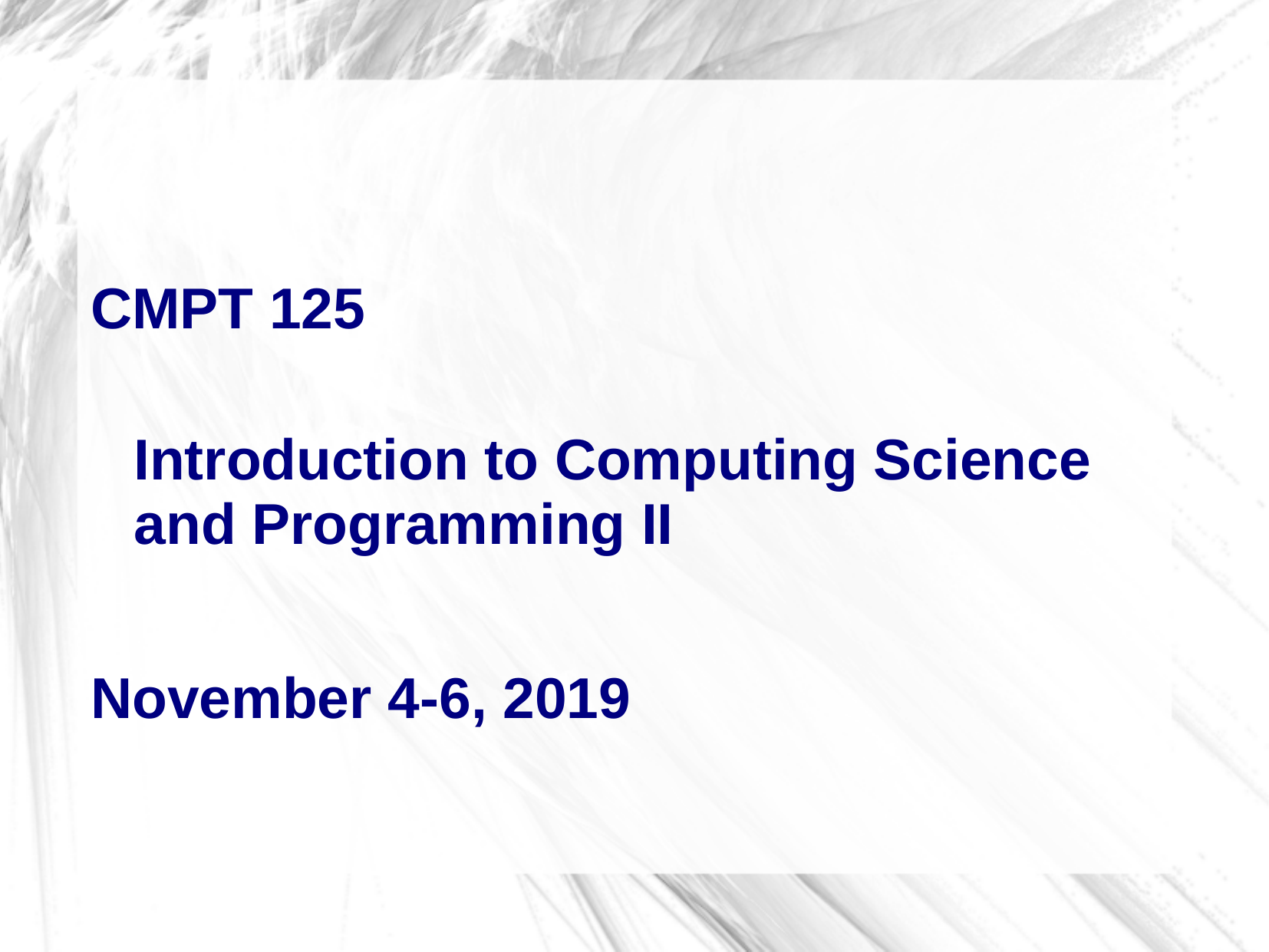

# CMPT 125
Introduction to Computing Science
and Programming II

November 4-6, 2019